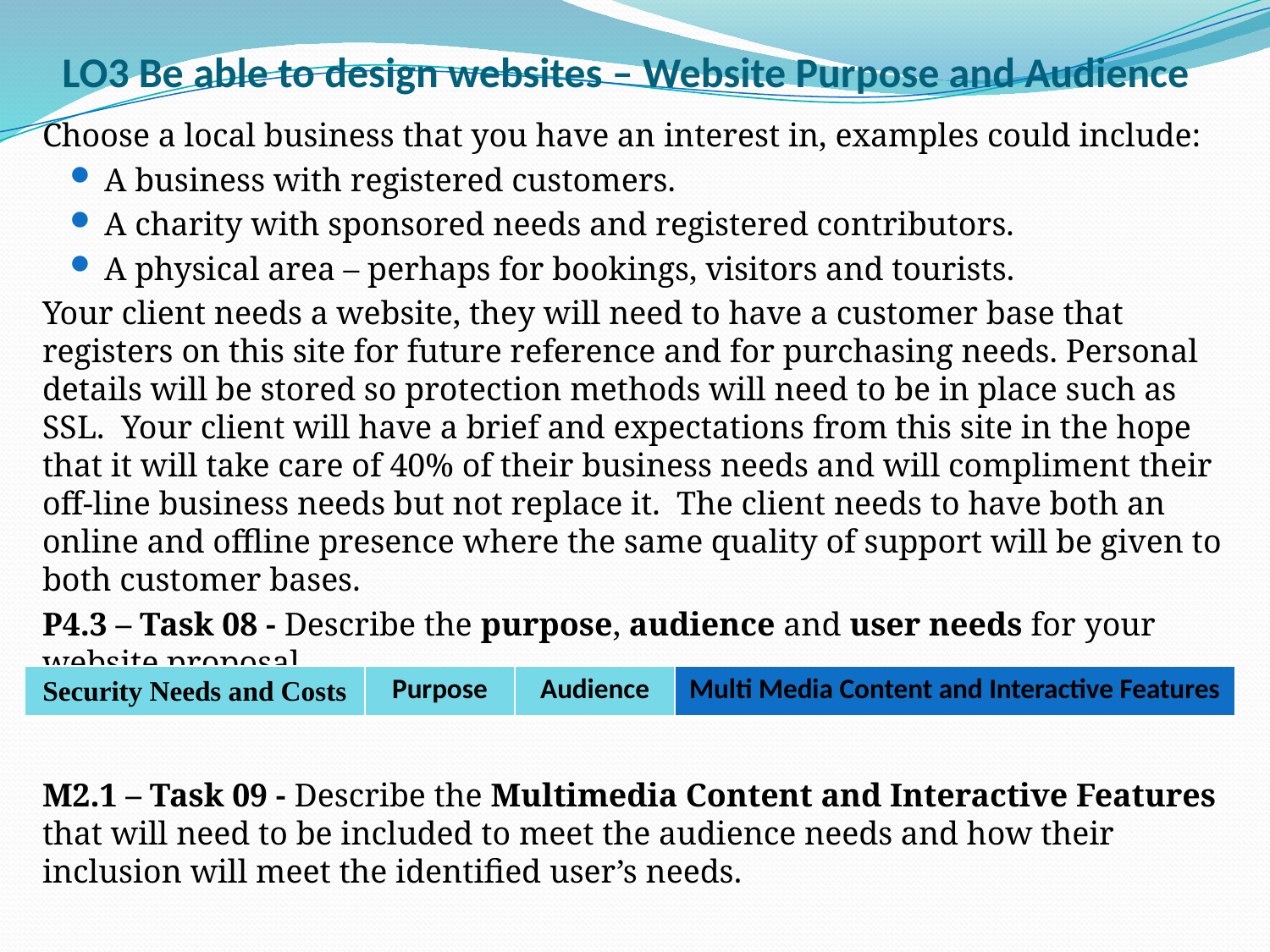

# LO3 Be able to design websites – Website Purpose and Audience
Choose a local business that you have an interest in, examples could include:
A business with registered customers.
A charity with sponsored needs and registered contributors.
A physical area – perhaps for bookings, visitors and tourists.
Your client needs a website, they will need to have a customer base that registers on this site for future reference and for purchasing needs. Personal details will be stored so protection methods will need to be in place such as SSL.  Your client will have a brief and expectations from this site in the hope that it will take care of 40% of their business needs and will compliment their off-line business needs but not replace it.  The client needs to have both an online and offline presence where the same quality of support will be given to both customer bases.
P4.3 – Task 08 - Describe the purpose, audience and user needs for your website proposal.

M2.1 – Task 09 - Describe the Multimedia Content and Interactive Features that will need to be included to meet the audience needs and how their inclusion will meet the identified user’s needs.
| Security Needs and Costs | Purpose | Audience | Multi Media Content and Interactive Features |
| --- | --- | --- | --- |